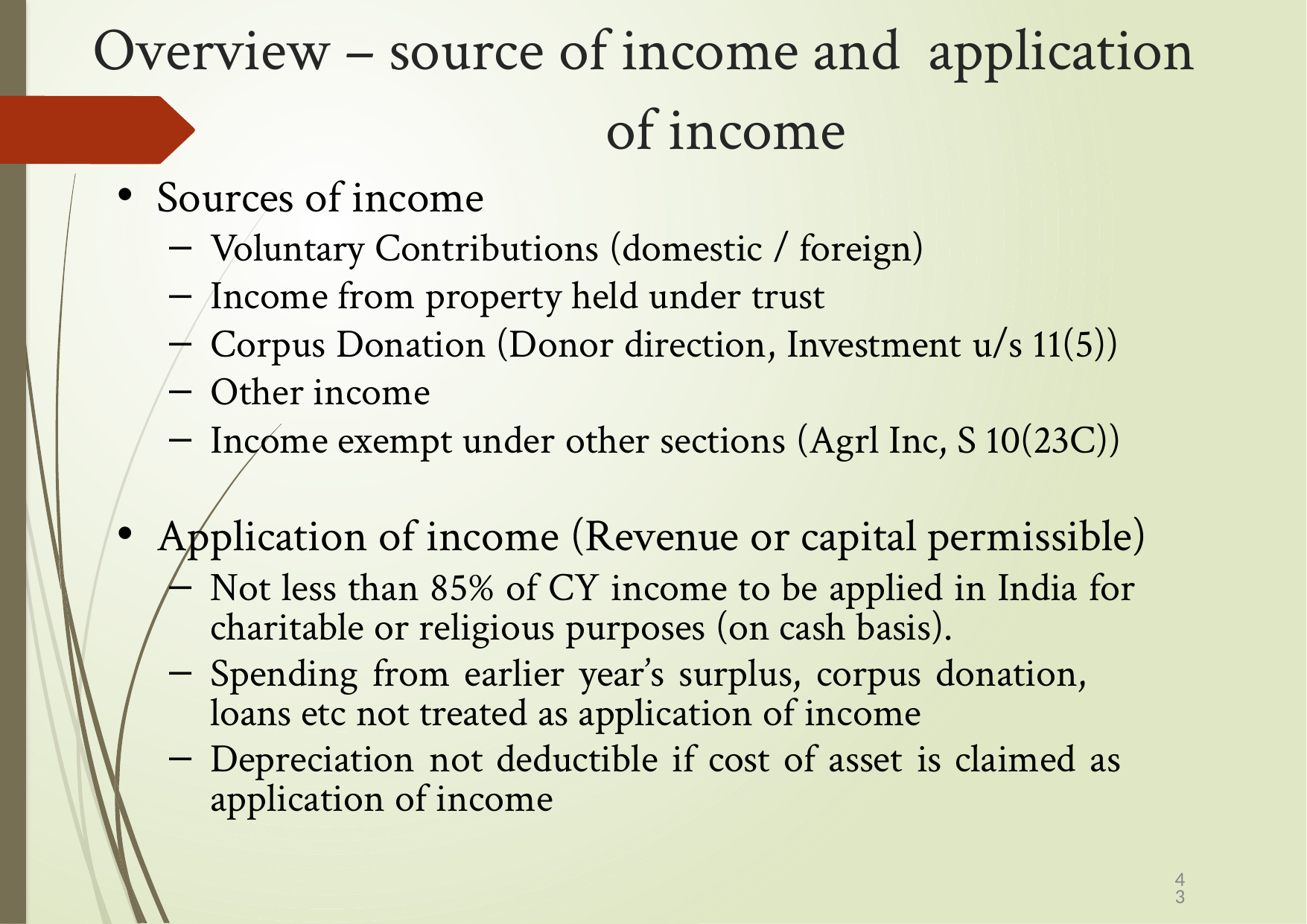

# Overview – source of income and  application of income
Sources of income
Voluntary Contributions (domestic / foreign)
Income from property held under trust
Corpus Donation (Donor direction, Investment u/s 11(5))
Other income
Income exempt under other sections (Agrl Inc, S 10(23C))

Application of income (Revenue or capital permissible)
Not less than 85% of CY income to be applied in India for  charitable or religious purposes (on cash basis).
Spending from earlier year’s surplus, corpus donation,  loans etc not treated as application of income
Depreciation not deductible if cost of asset is claimed as  application of income
43